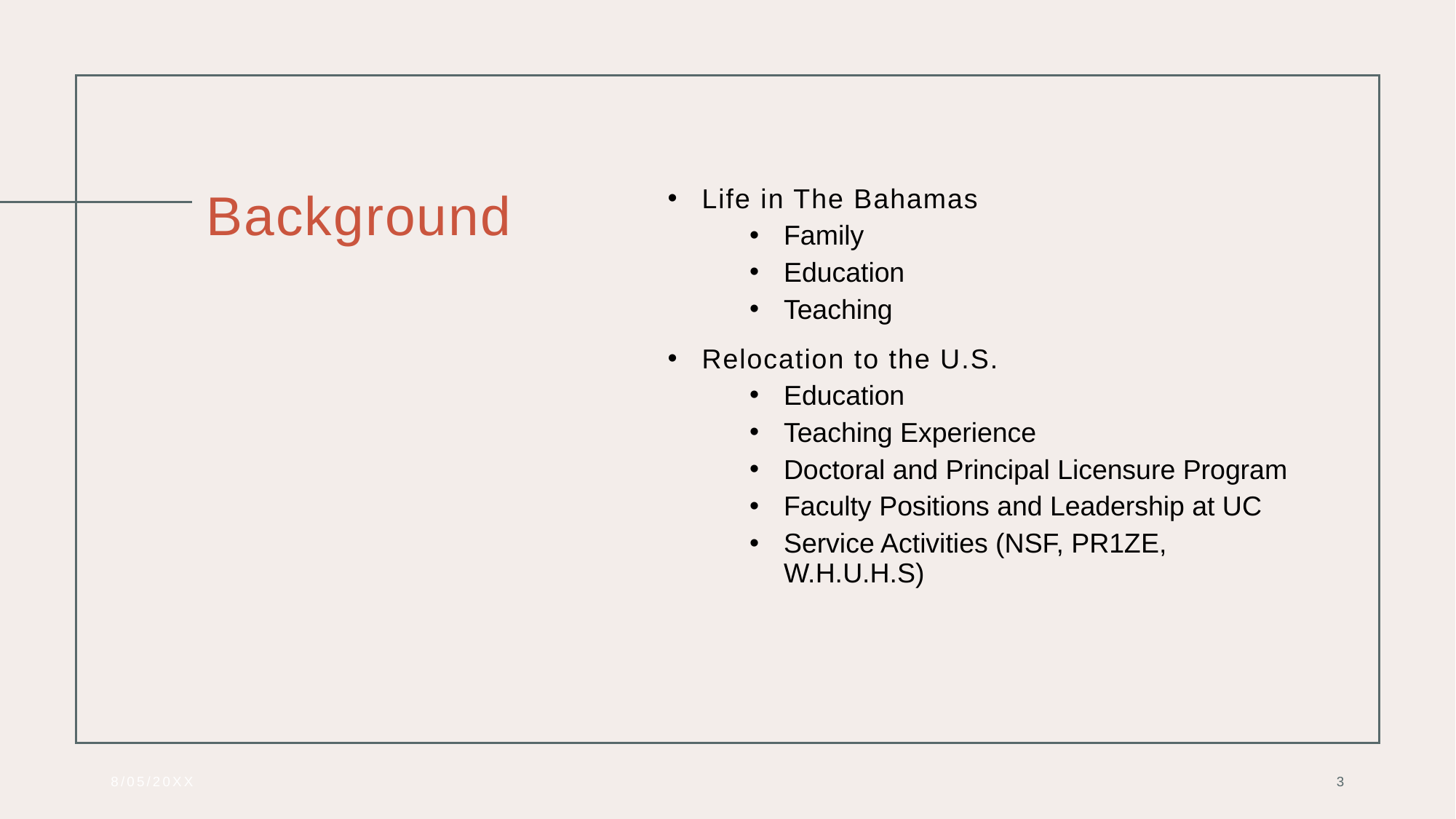

Life in The Bahamas
Family
Education
Teaching
Relocation to the U.S.
Education
Teaching Experience
Doctoral and Principal Licensure Program
Faculty Positions and Leadership at UC
Service Activities (NSF, PR1ZE, W.H.U.H.S)
# Background
8/05/20XX
3